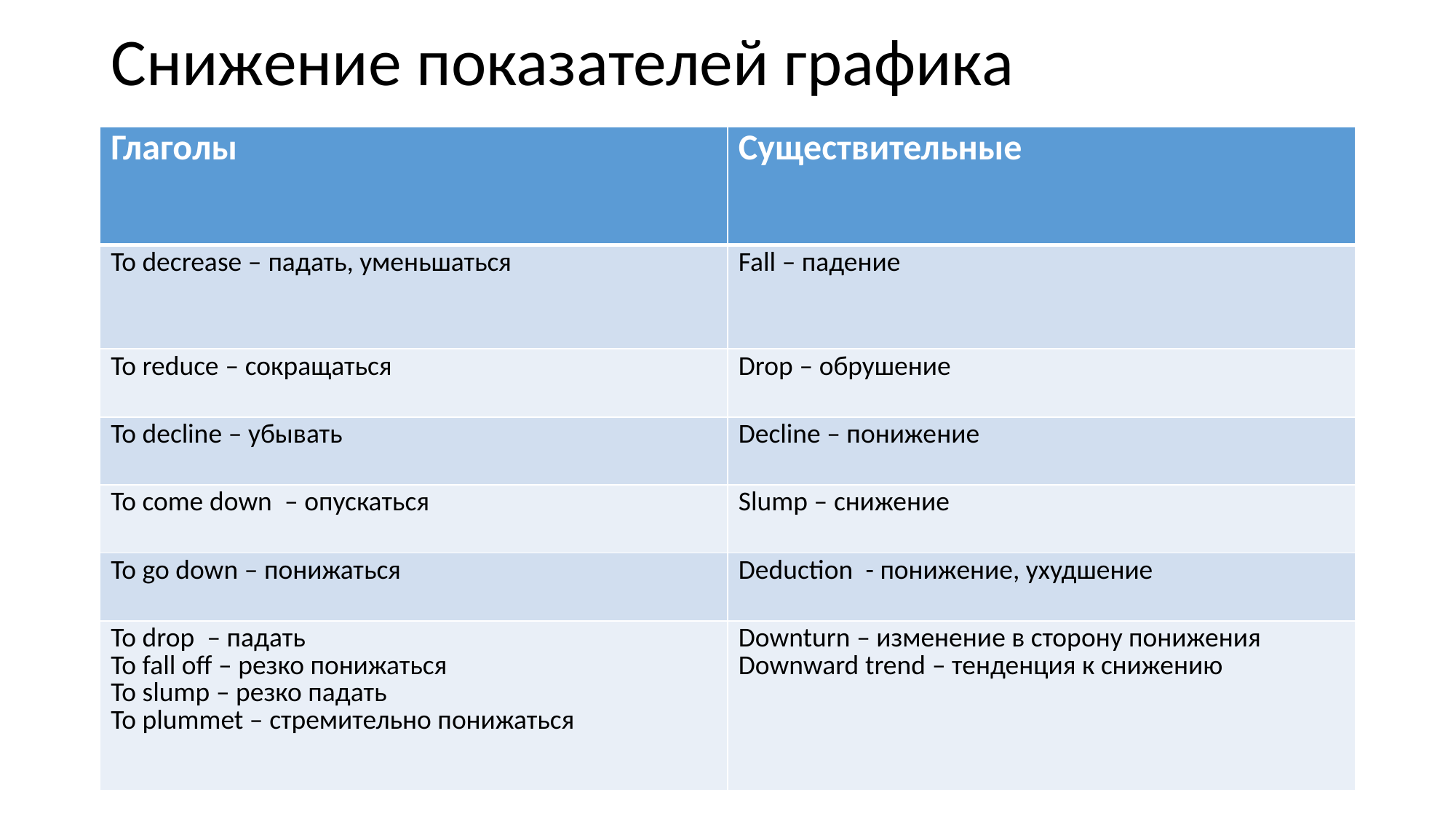

# Снижение показателей графика
| Глаголы | Существительные |
| --- | --- |
| To decrease – падать, уменьшаться | Fall – падение |
| To reduce – сокращаться | Drop – обрушение |
| To decline – убывать | Decline – понижение |
| To come down – опускаться | Slump – снижение |
| To go down – понижаться | Deduction - понижение, ухудшение |
| To drop – падать To fall off – резко понижаться To slump – резко падать To plummet – стремительно понижаться | Downturn – изменение в сторону понижения Downward trend – тенденция к снижению |